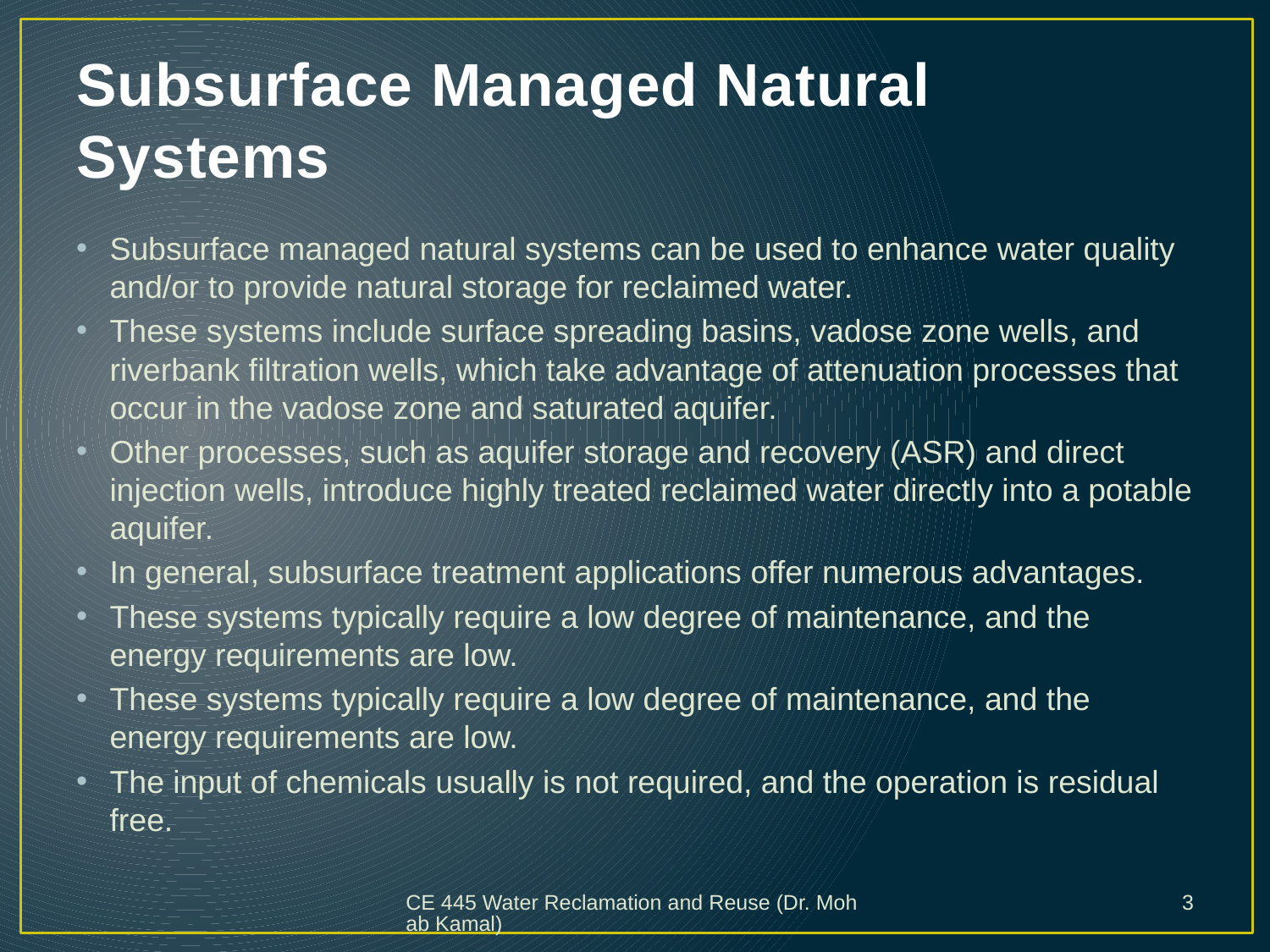

# Subsurface Managed Natural Systems
Subsurface managed natural systems can be used to enhance water quality and/or to provide natural storage for reclaimed water.
These systems include surface spreading basins, vadose zone wells, and riverbank filtration wells, which take advantage of attenuation processes that occur in the vadose zone and saturated aquifer.
Other processes, such as aquifer storage and recovery (ASR) and direct injection wells, introduce highly treated reclaimed water directly into a potable aquifer.
In general, subsurface treatment applications offer numerous advantages.
These systems typically require a low degree of maintenance, and the energy requirements are low.
These systems typically require a low degree of maintenance, and the energy requirements are low.
The input of chemicals usually is not required, and the operation is residual free.
CE 445 Water Reclamation and Reuse (Dr. Mohab Kamal)
3